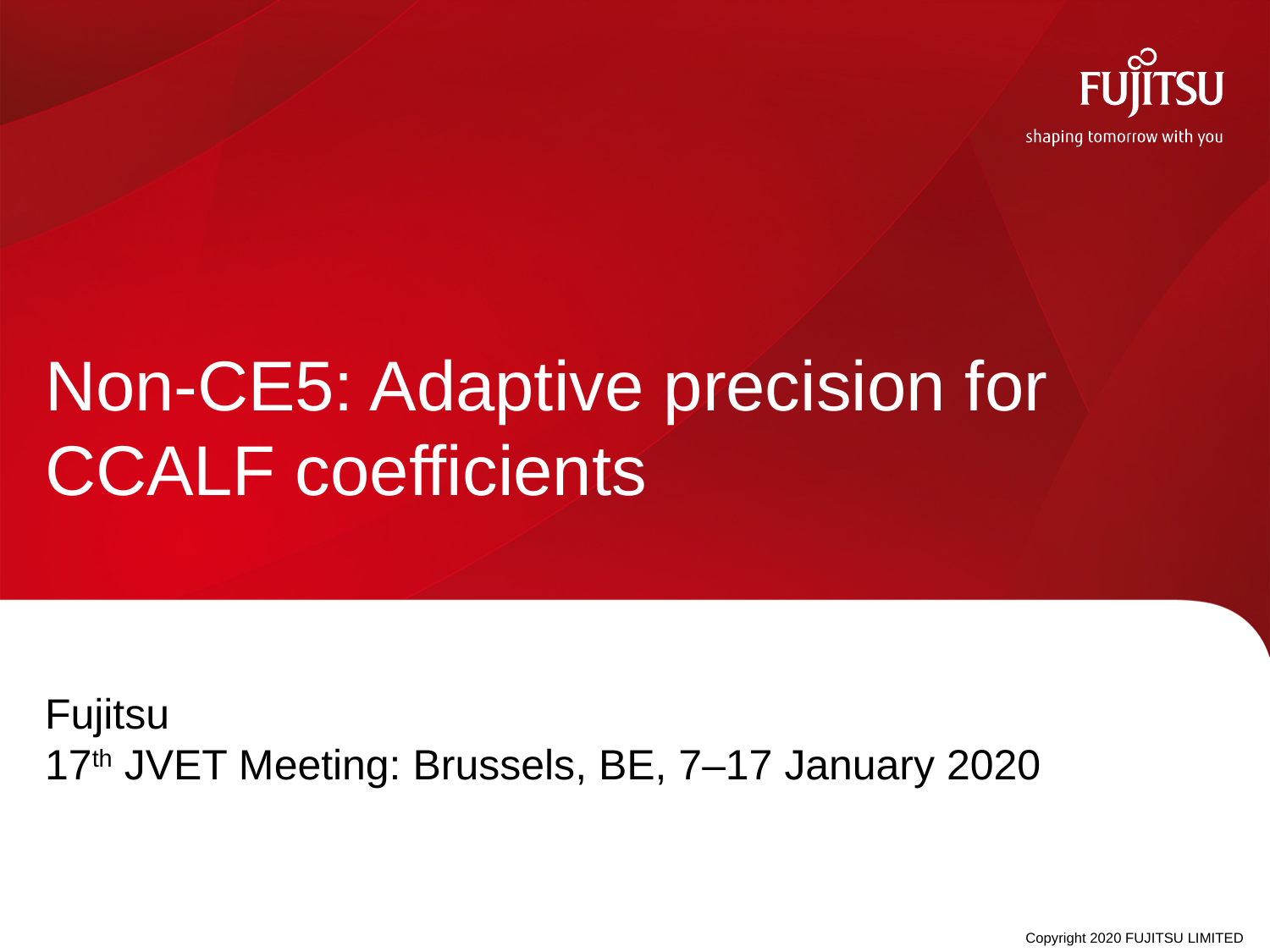

# Non-CE5: Adaptive precision for CCALF coefficients

Fujitsu
17th JVET Meeting: Brussels, BE, 7–17 January 2020
Copyright 2020 FUJITSU LIMITED